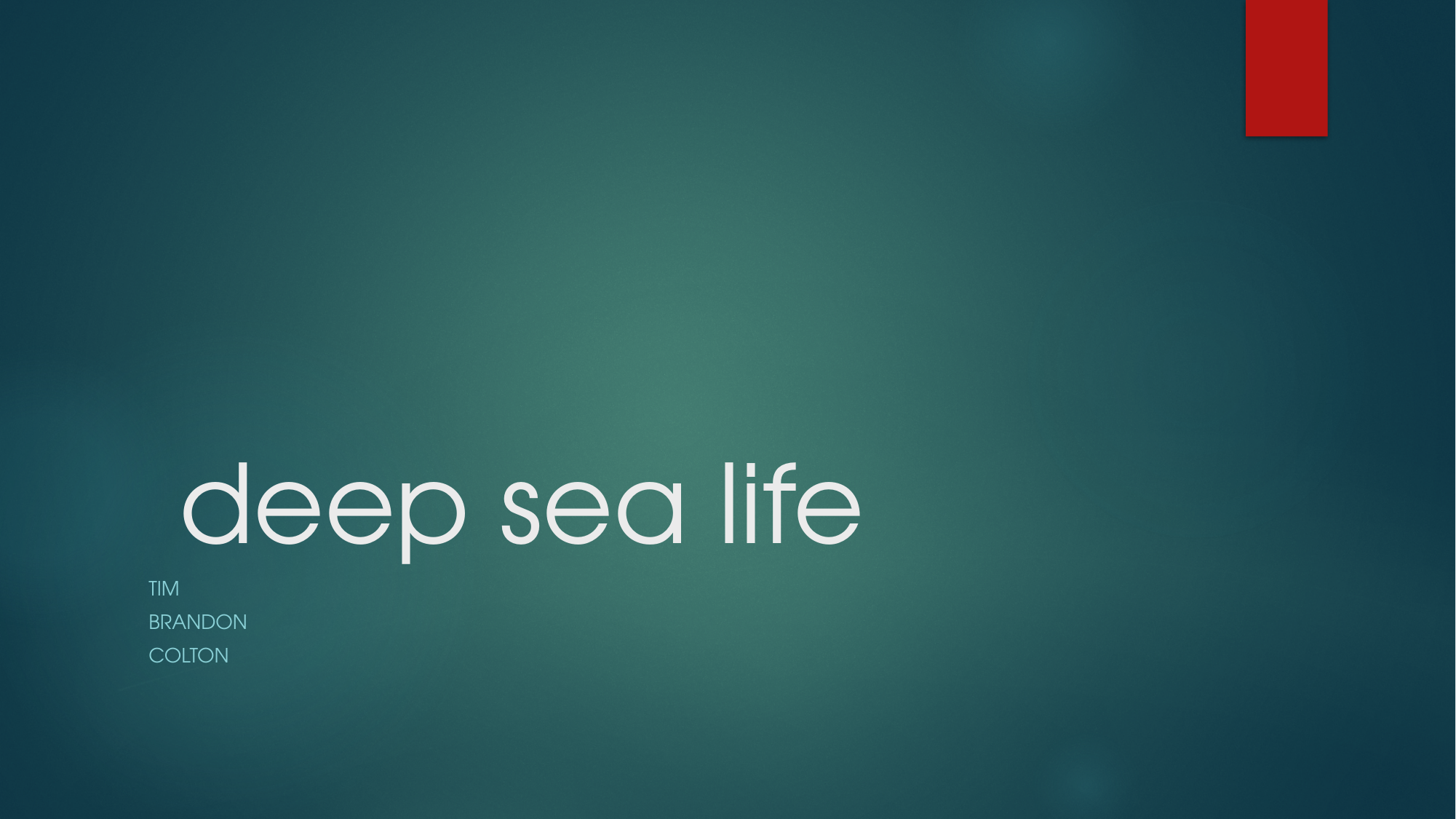

# deep sea life
Tim
brandon
colton